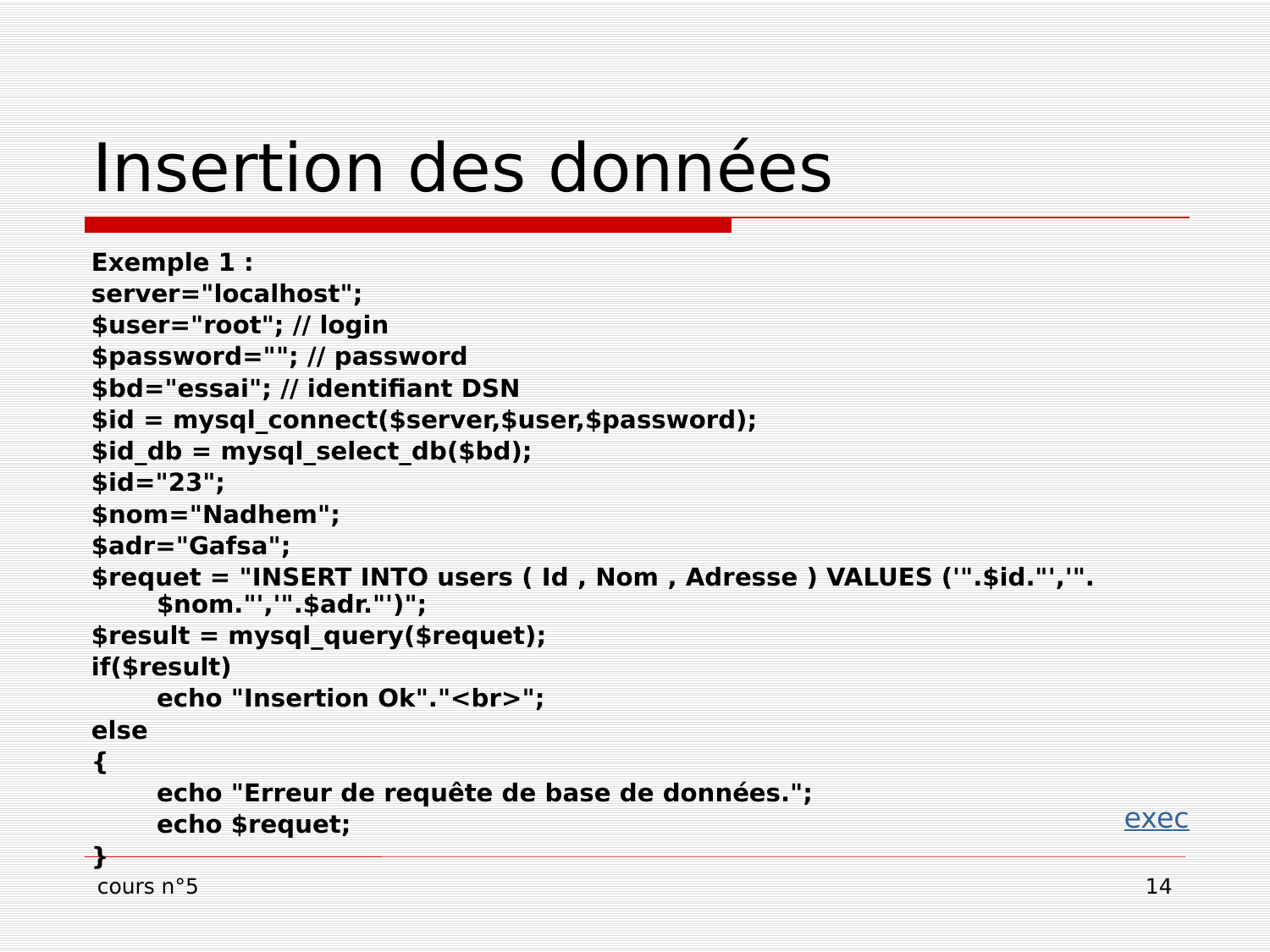

# Insertion des données
Exemple 1 :
server="localhost";
$user="root"; // login
$password=""; // password
$bd="essai"; // identifiant DSN
$id = mysql_connect($server,$user,$password);
$id_db = mysql_select_db($bd);
$id="23";
$nom="Nadhem";
$adr="Gafsa";
$requet = "INSERT INTO users ( Id , Nom , Adresse ) VALUES ('".$id."','".$nom."','".$adr."')";
$result = mysql_query($requet);
if($result)
	echo "Insertion Ok"."<br>";
else
{
	echo "Erreur de requête de base de données.";
	echo $requet;
}
exec
cours n°5
14